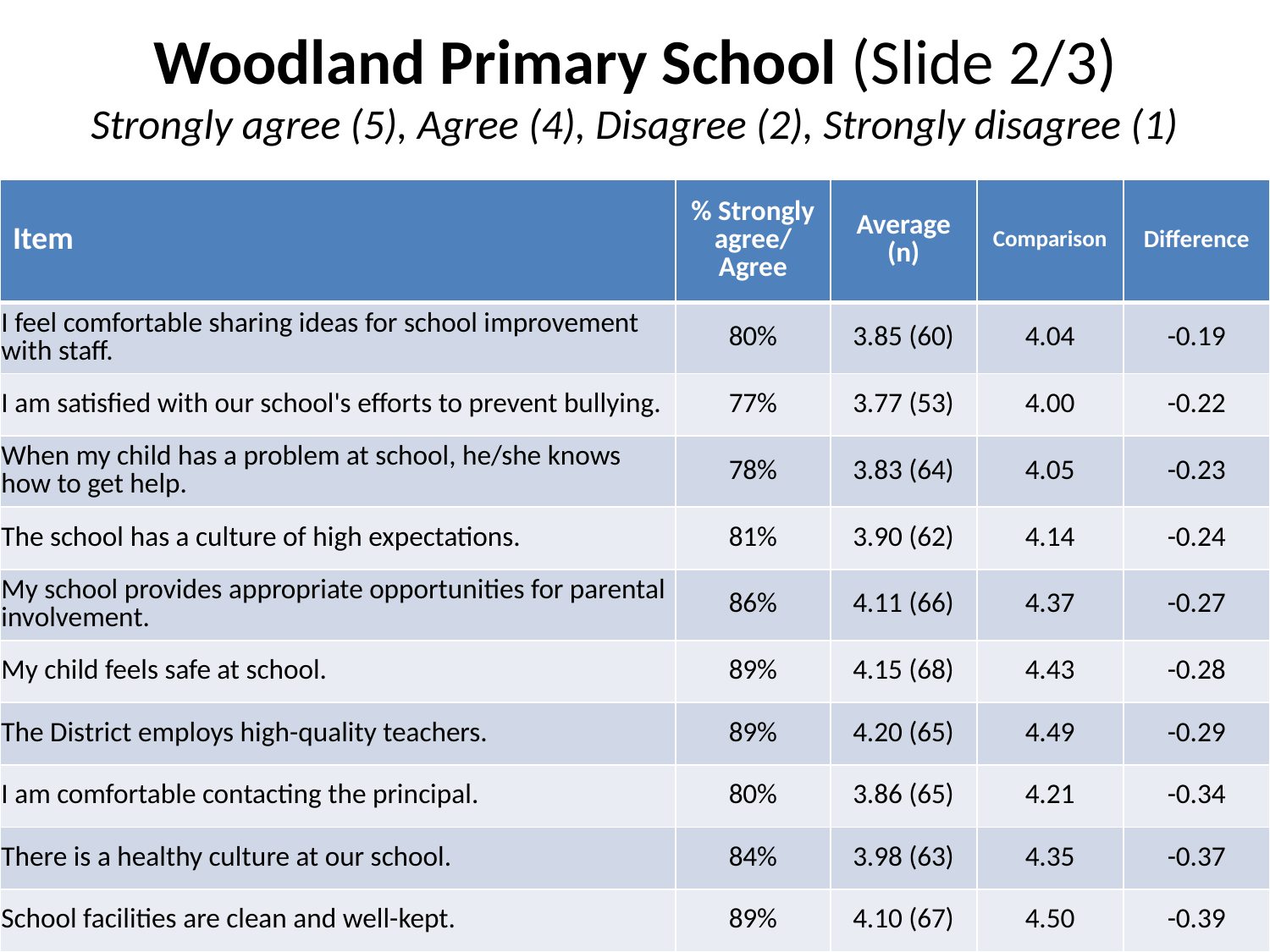

# Woodland Primary School (Slide 2/3) Strongly agree (5), Agree (4), Disagree (2), Strongly disagree (1)
| Item | % Strongly agree/ Agree | Average (n) | Comparison | Difference |
| --- | --- | --- | --- | --- |
| I feel comfortable sharing ideas for school improvement with staff. | 80% | 3.85 (60) | 4.04 | -0.19 |
| I am satisfied with our school's efforts to prevent bullying. | 77% | 3.77 (53) | 4.00 | -0.22 |
| When my child has a problem at school, he/she knows how to get help. | 78% | 3.83 (64) | 4.05 | -0.23 |
| The school has a culture of high expectations. | 81% | 3.90 (62) | 4.14 | -0.24 |
| My school provides appropriate opportunities for parental involvement. | 86% | 4.11 (66) | 4.37 | -0.27 |
| My child feels safe at school. | 89% | 4.15 (68) | 4.43 | -0.28 |
| The District employs high-quality teachers. | 89% | 4.20 (65) | 4.49 | -0.29 |
| I am comfortable contacting the principal. | 80% | 3.86 (65) | 4.21 | -0.34 |
| There is a healthy culture at our school. | 84% | 3.98 (63) | 4.35 | -0.37 |
| School facilities are clean and well-kept. | 89% | 4.10 (67) | 4.50 | -0.39 |